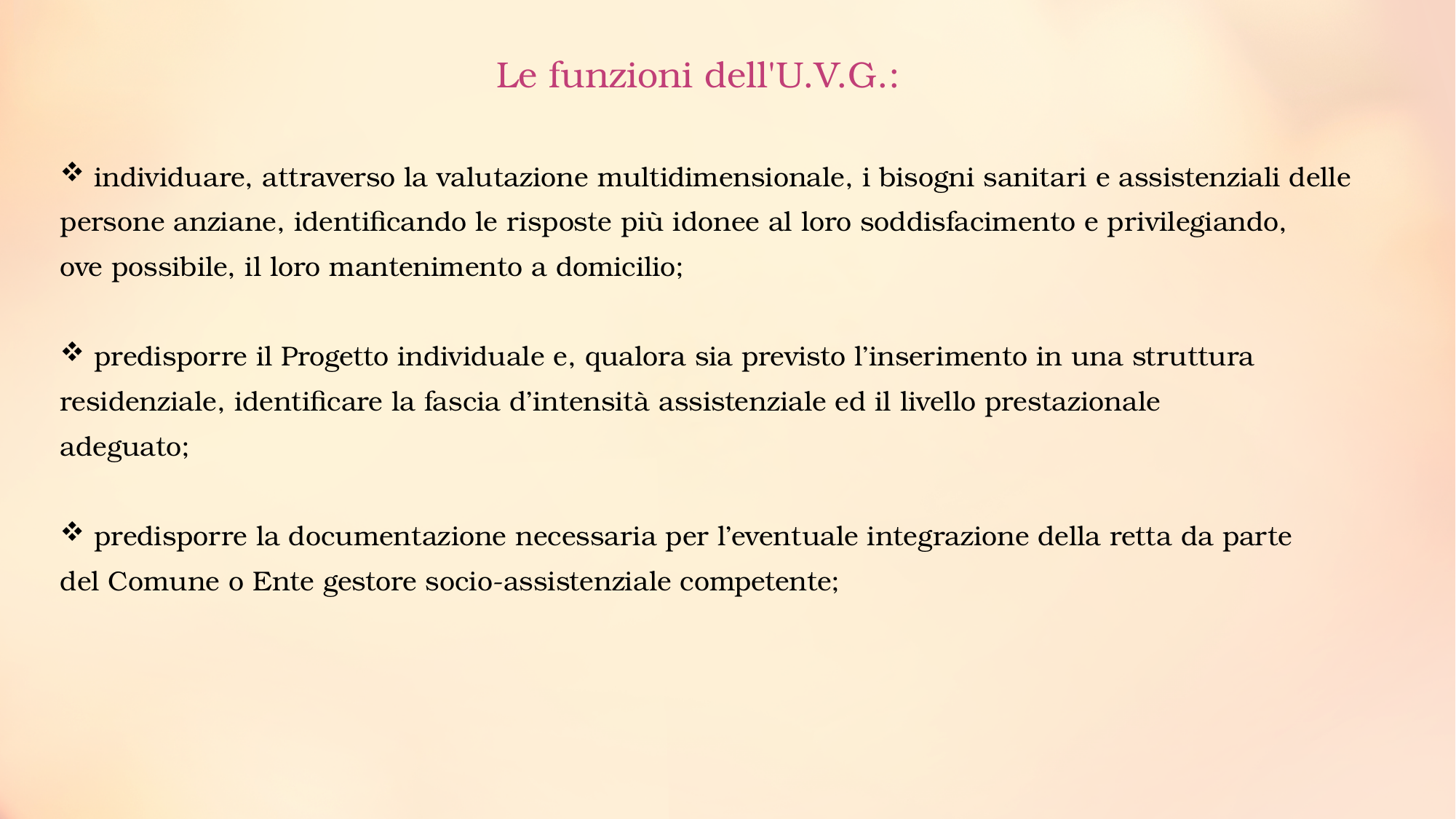

Le funzioni dell'U.V.G.:

individuare, attraverso la valutazione multidimensionale, i bisogni sanitari e assistenziali delle
persone anziane, identificando le risposte più idonee al loro soddisfacimento e privilegiando,
ove possibile, il loro mantenimento a domicilio;

predisporre il Progetto individuale e, qualora sia previsto l’inserimento in una struttura
residenziale, identificare la fascia d’intensità assistenziale ed il livello prestazionale
adeguato;

predisporre la documentazione necessaria per l’eventuale integrazione della retta da parte
del Comune o Ente gestore socio-assistenziale competente;